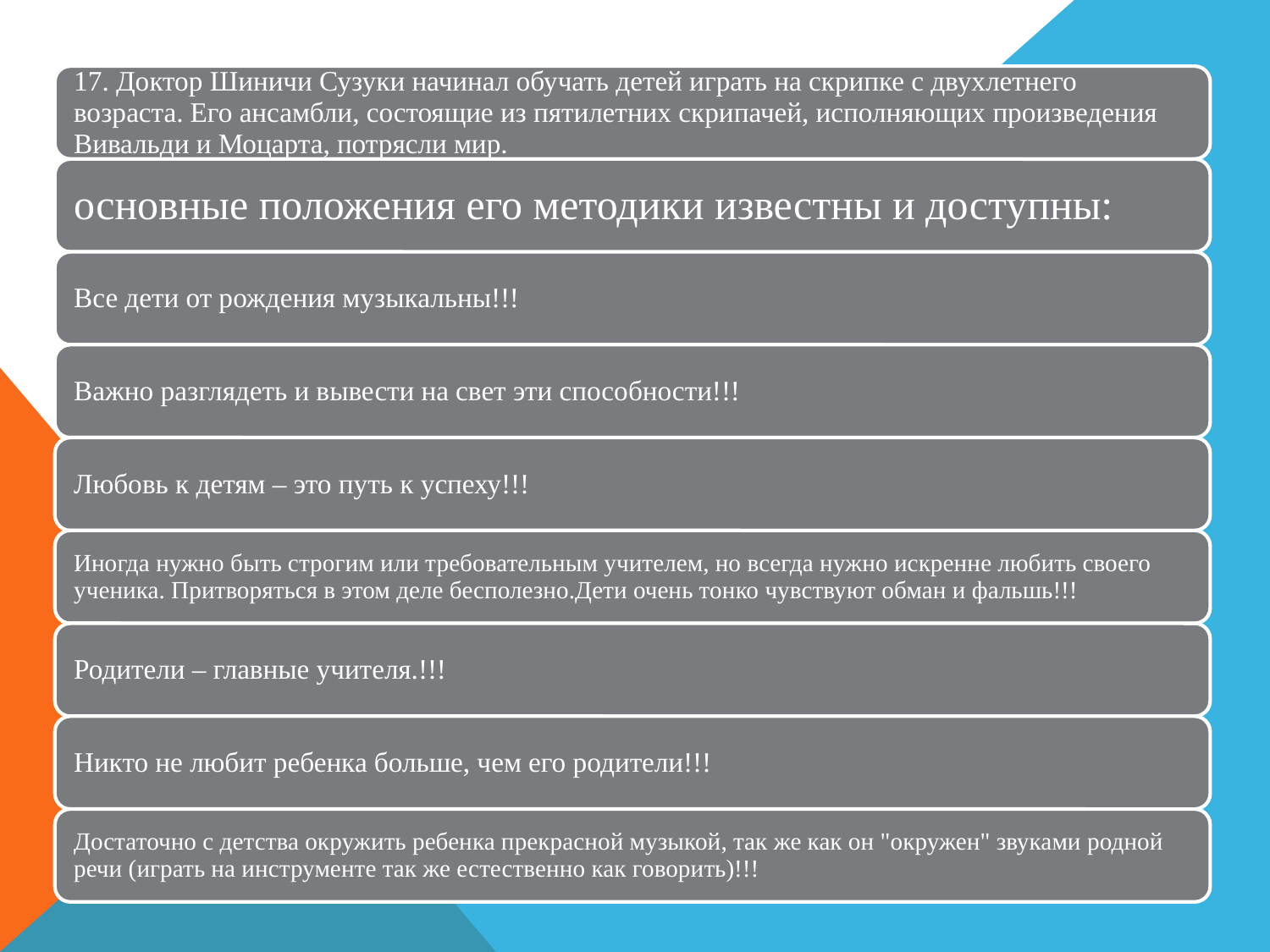

17. Доктор Шиничи Сузуки начинал обучать детей играть на скрипке с двухлетнего возраста. Его ансамбли, состоящие из пятилетних скрипачей, исполняющих произведения Вивальди и Моцарта, потрясли мир.
основные положения его методики известны и доступны:
Все дети от рождения музыкальны!!!
Важно разглядеть и вывести на свет эти способности!!!
Любовь к детям – это путь к успеху!!!
Иногда нужно быть строгим или требовательным учителем, но всегда нужно искренне любить своего ученика. Притворяться в этом деле бесполезно.Дети очень тонко чувствуют обман и фальшь!!!
Родители – главные учителя.!!!
Никто не любит ребенка больше, чем его родители!!!
Достаточно с детства окружить ребенка прекрасной музыкой, так же как он "окружен" звуками родной речи (играть на инструменте так же естественно как говорить)!!!